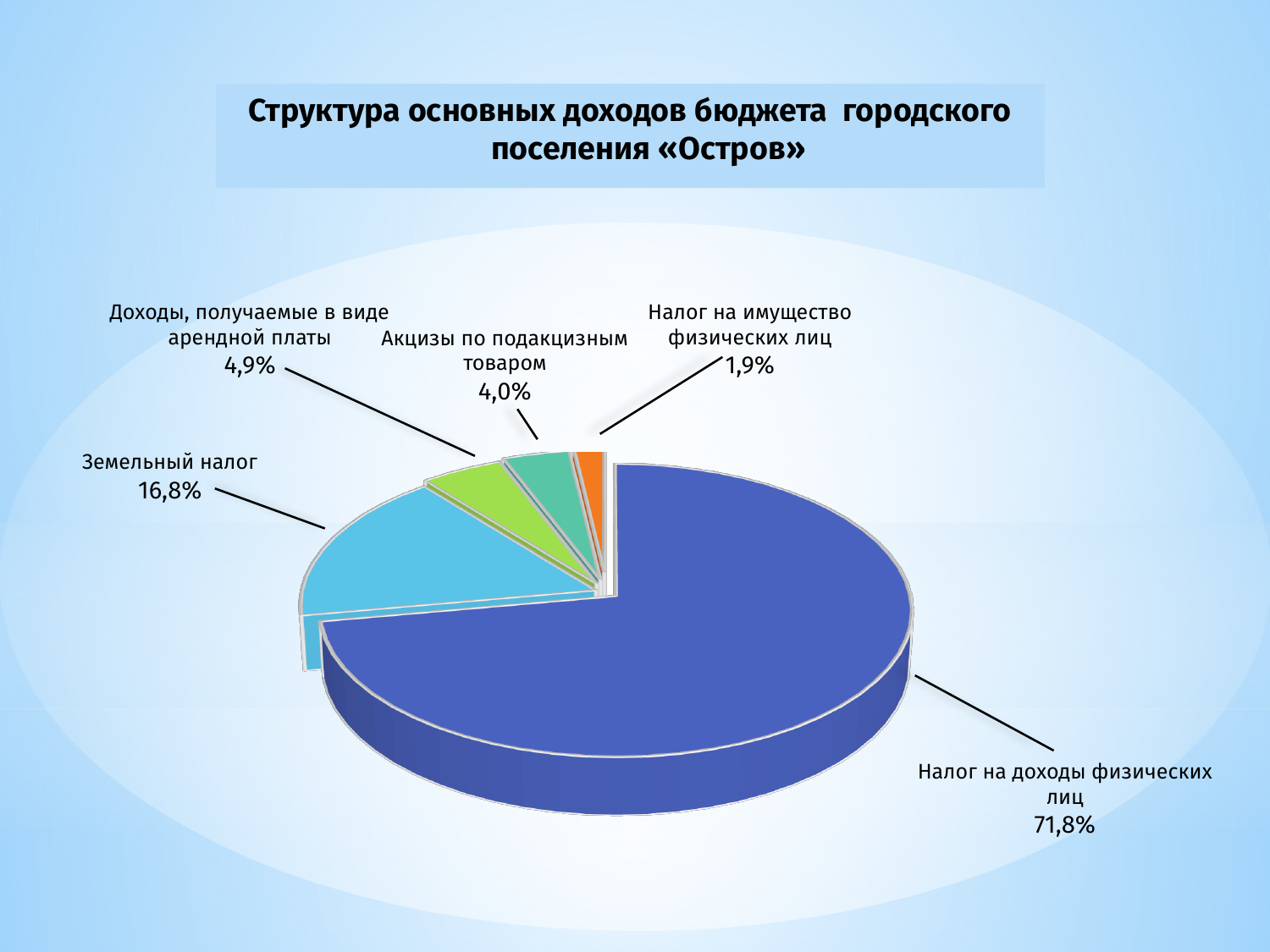

# Структура основных доходов бюджета  городского поселения «Остров»
Доходы, получаемые в виде арендной платы
4,9%
Налог на имущество физических лиц
1,9%

[unsupported chart]

Акцизы по подакцизным товаром
4,0%
Земельный налог
16,8%
Налог на доходы физических лиц
71,8%